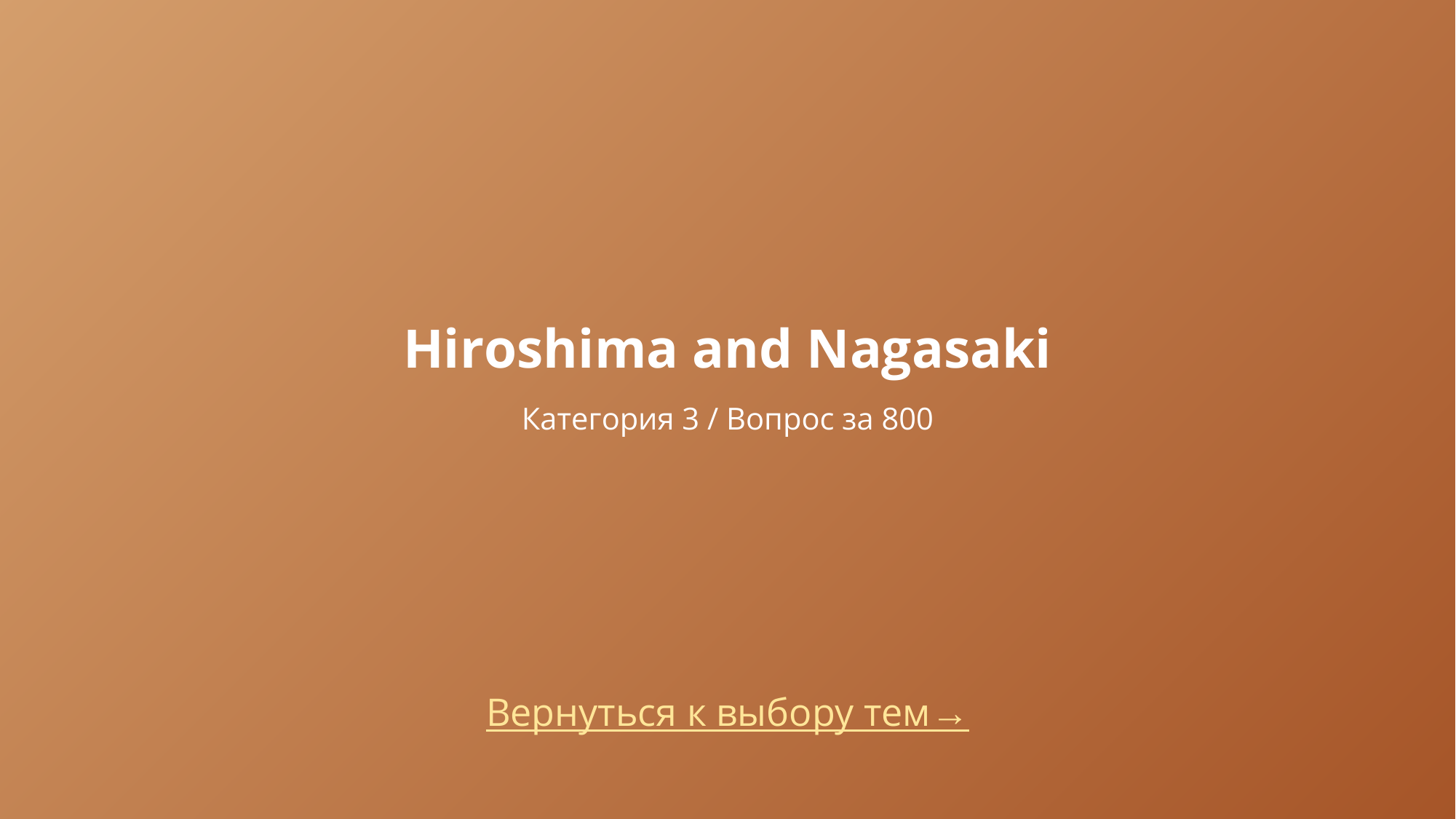

# Hiroshima and Nagasaki Категория 3 / Вопрос за 800
Вернуться к выбору тем→